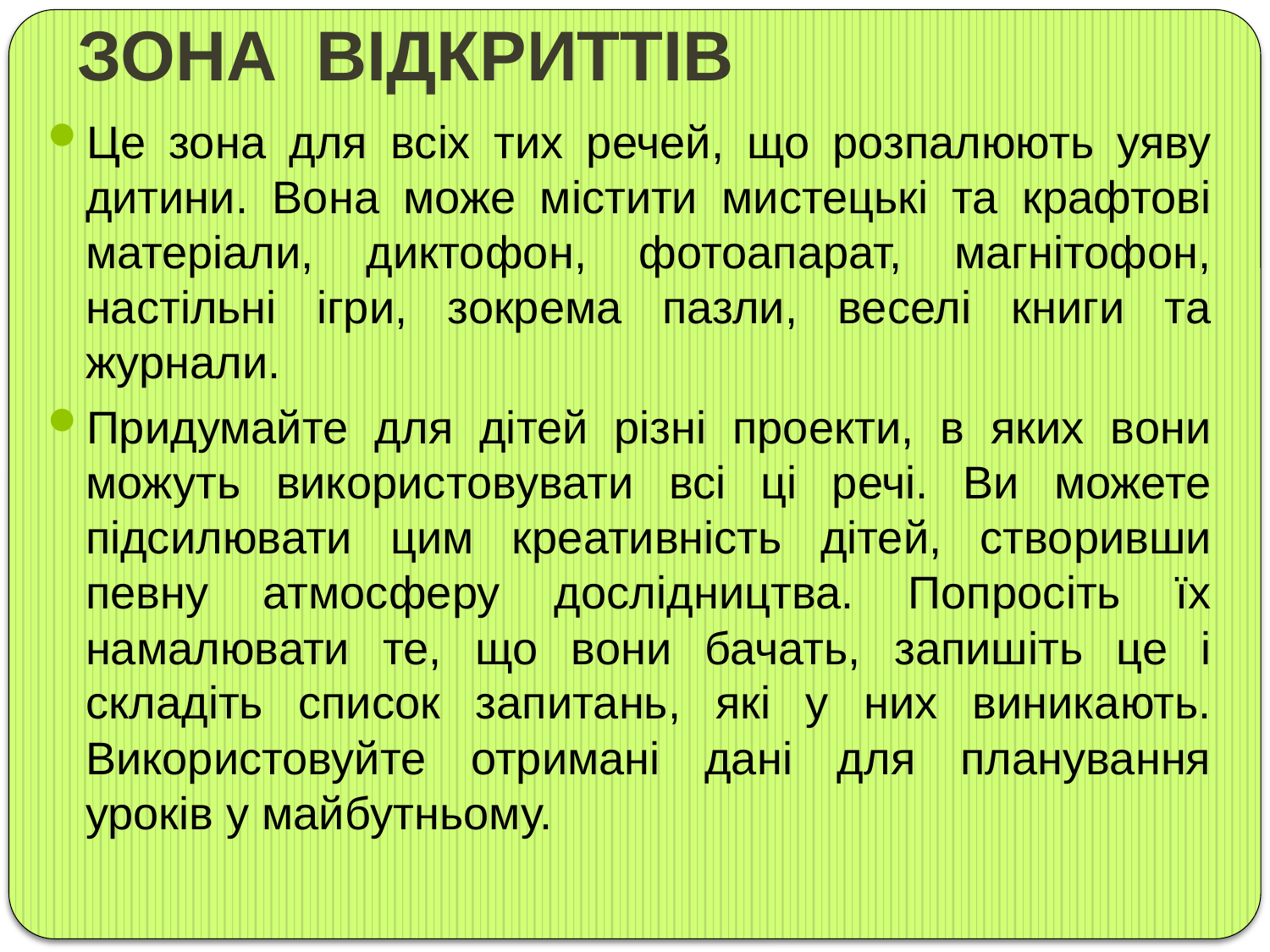

# ЗОНА  ВІДКРИТТІВ
Це зона для всіх тих речей, що розпалюють уяву дитини. Вона може містити мистецькі та крафтові матеріали, диктофон, фотоапарат, магнітофон, настільні ігри, зокрема пазли, веселі книги та журнали.
Придумайте для дітей різні проекти, в яких вони можуть використовувати всі ці речі. Ви можете підсилювати цим креативність дітей, створивши певну атмосферу дослідництва. Попросіть їх намалювати те, що вони бачать, запишіть це і складіть список запитань, які у них виникають. Використовуйте отримані дані для планування уроків у майбутньому.